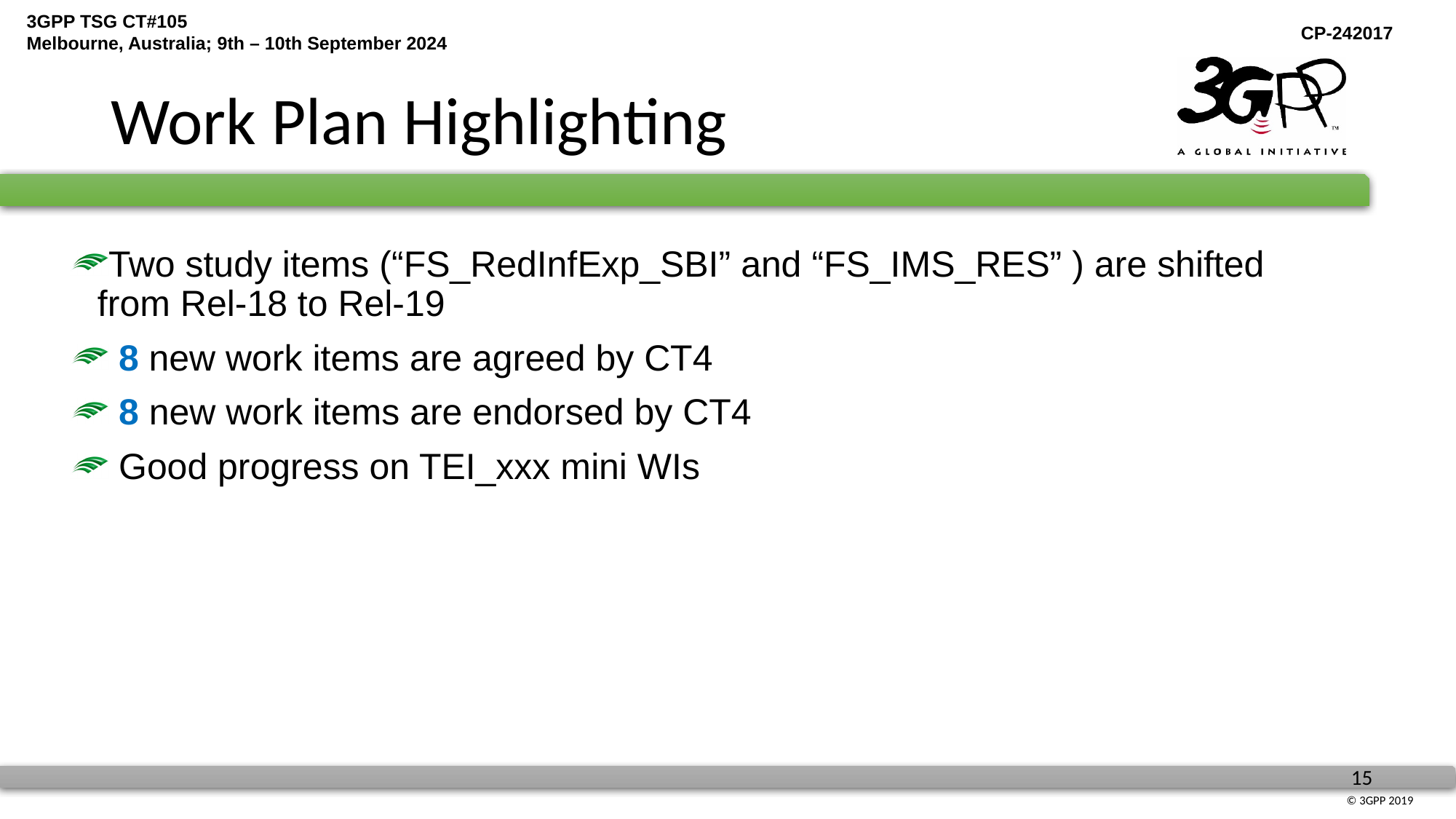

# Work Plan Highlighting
Two study items (“FS_RedInfExp_SBI” and “FS_IMS_RES” ) are shifted from Rel-18 to Rel-19
 8 new work items are agreed by CT4
 8 new work items are endorsed by CT4
 Good progress on TEI_xxx mini WIs